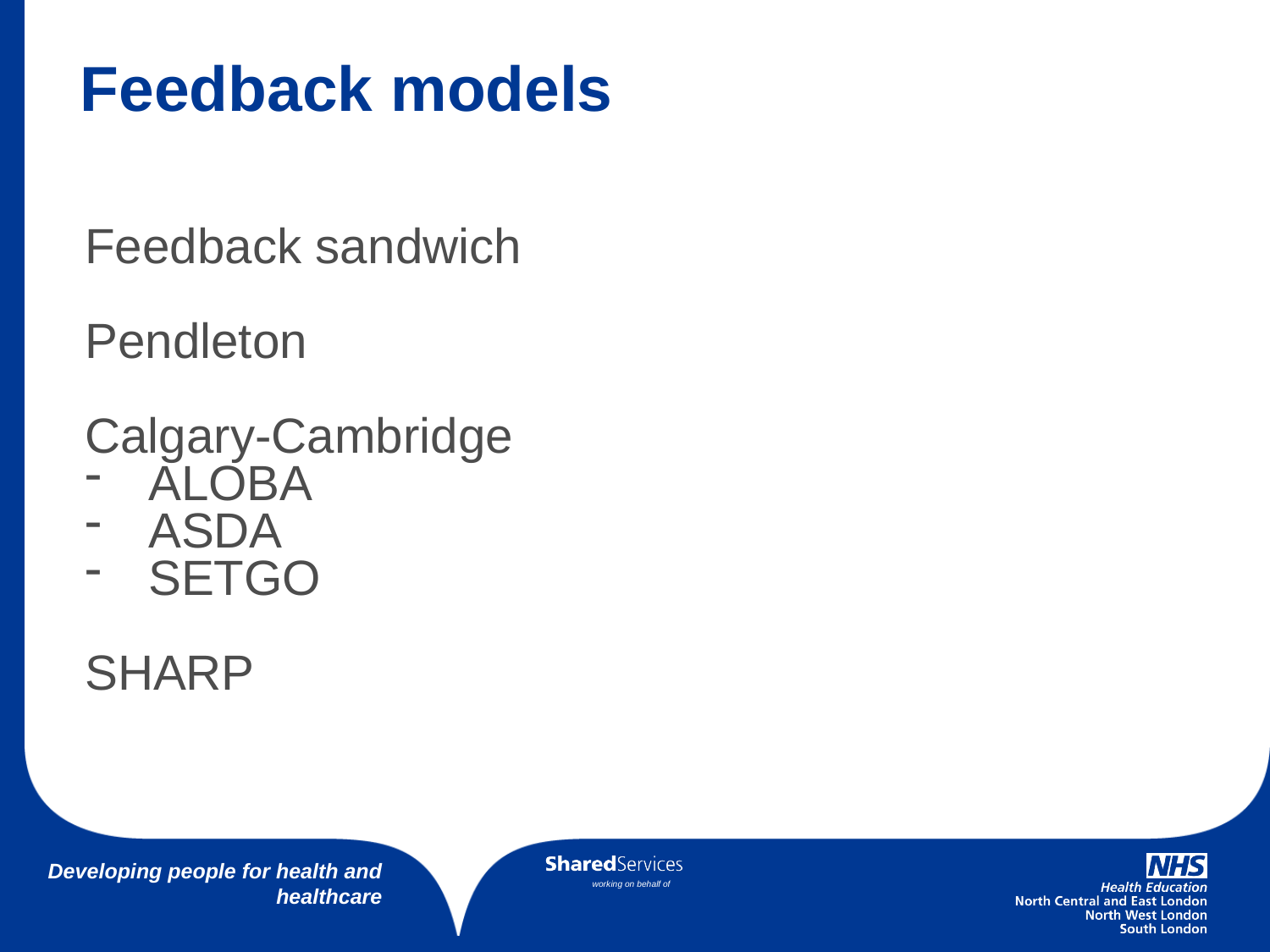

# Feedback models
Feedback sandwich

Pendleton

Calgary-Cambridge
ALOBA
ASDA
SETGO

SHARP